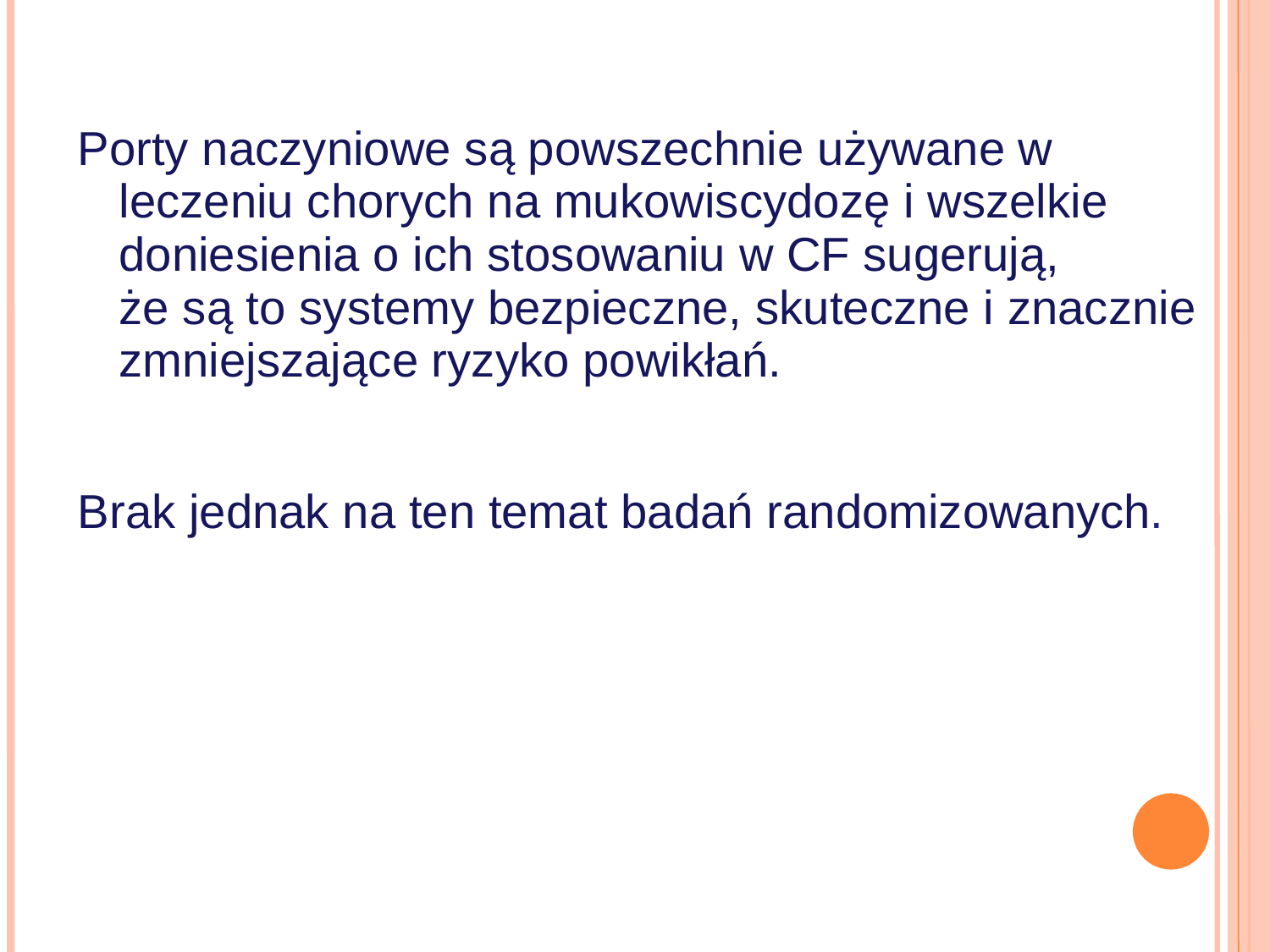

Porty naczyniowe są powszechnie używane w leczeniu chorych na mukowiscydozę i wszelkie doniesienia o ich stosowaniu w CF sugerują,
że są to systemy bezpieczne, skuteczne i znacznie zmniejszające ryzyko powikłań.

Brak jednak na ten temat badań randomizowanych.